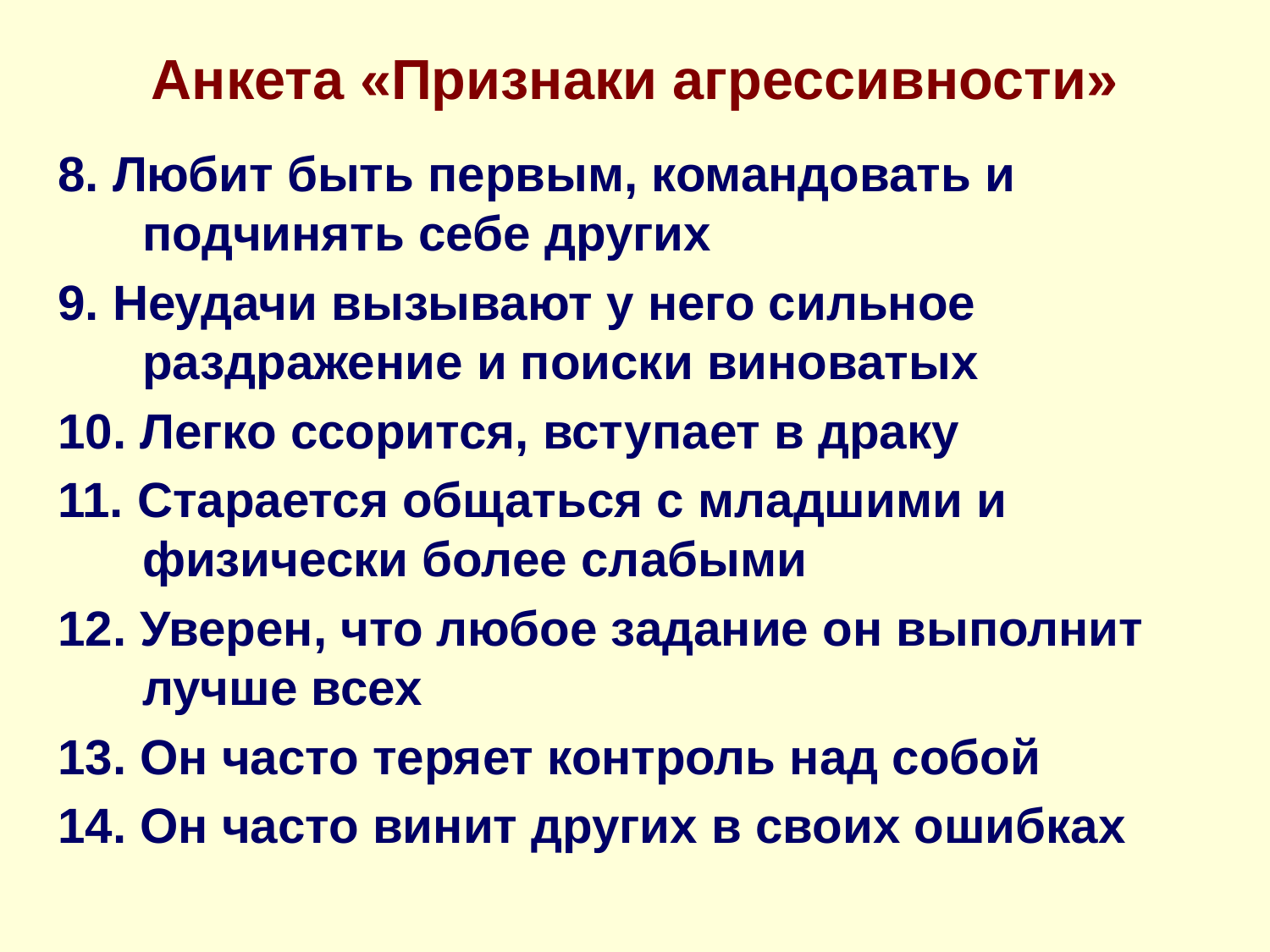

# Анкета «Признаки агрессивности»
8. Любит быть первым, командовать и подчинять себе других
9. Неудачи вызывают у него сильное раздражение и поиски виноватых
10. Легко ссорится, вступает в драку
11. Старается общаться с младшими и физически более слабыми
12. Уверен, что любое задание он выполнит лучше всех
13. Он часто теряет контроль над собой
14. Он часто винит других в своих ошибках